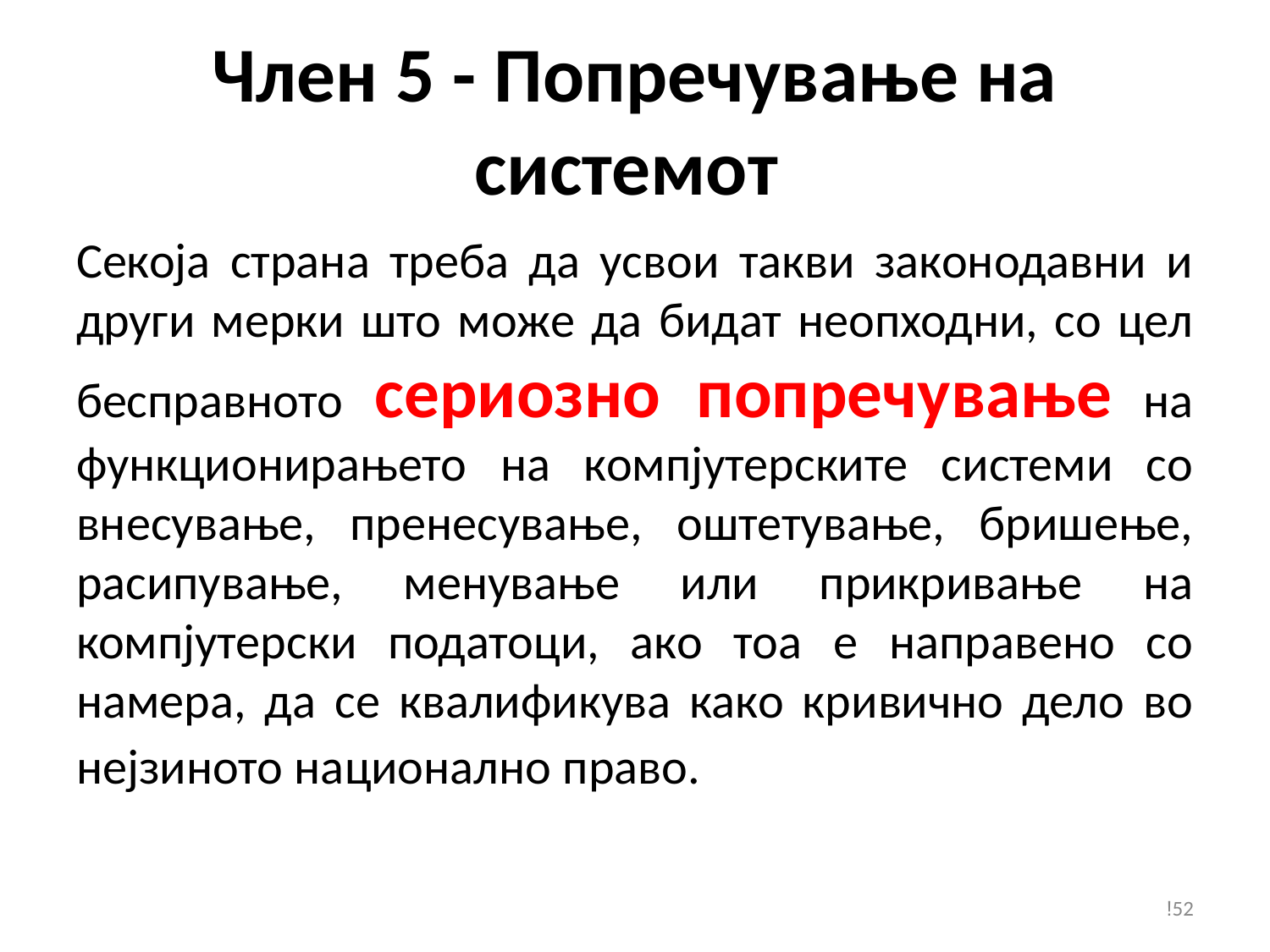

# Член 5 - Попречување на системот
Секоја страна треба да усвои такви законодавни и други мерки што може да бидат неопходни, со цел бесправното сериозно попречување на функционирањето на компјутерските системи со внесување, пренесување, оштетување, бришење, расипување, менување или прикривање на компјутерски податоци, ако тоа е направено со намера, да се квалификува како кривично дело во нејзиното национално право.
!52